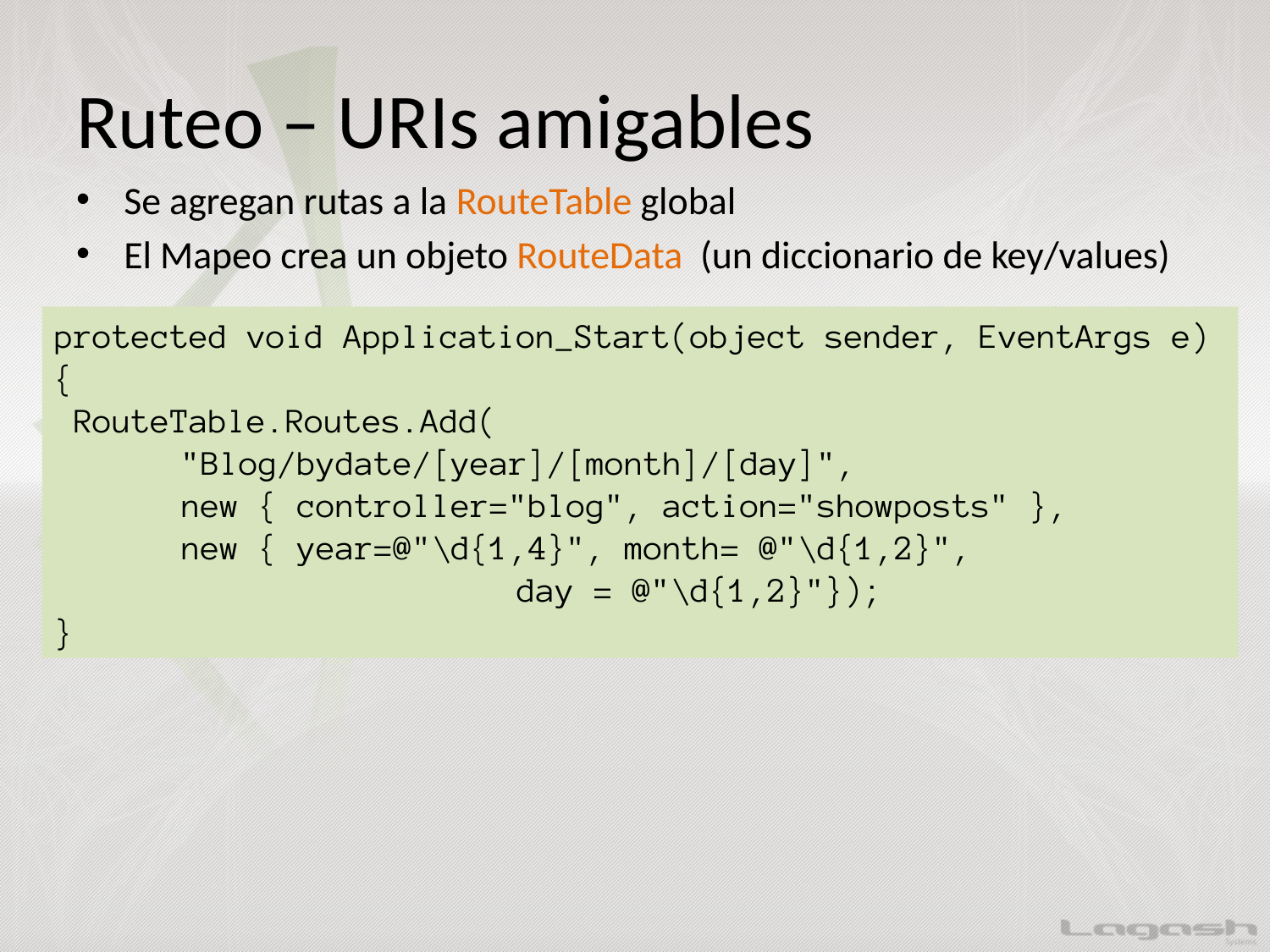

# Ruteo – URIs amigables
Se agregan rutas a la RouteTable global
El Mapeo crea un objeto RouteData  (un diccionario de key/values)

protected void Application_Start(object sender, EventArgs e) {
 RouteTable.Routes.Add(
	"Blog/bydate/[year]/[month]/[day]",
	new { controller="blog", action="showposts" },
	new { year=@"\d{1,4}", month= @"\d{1,2}",
                        day = @"\d{1,2}"});
}